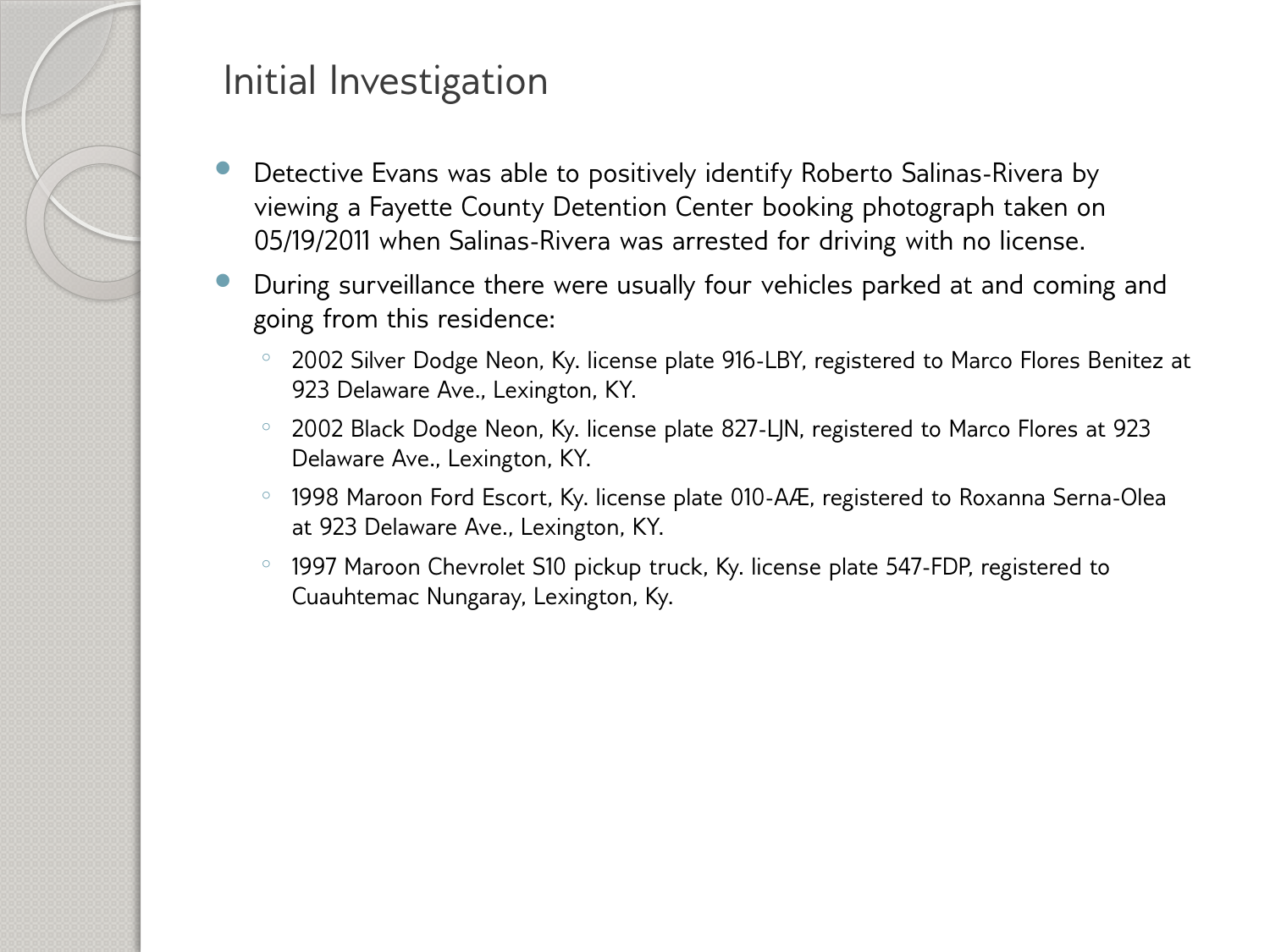

# Initial Investigation
Detective Evans was able to positively identify Roberto Salinas-Rivera by viewing a Fayette County Detention Center booking photograph taken on 05/19/2011 when Salinas-Rivera was arrested for driving with no license.
During surveillance there were usually four vehicles parked at and coming and going from this residence:
2002 Silver Dodge Neon, Ky. license plate 916-LBY, registered to Marco Flores Benitez at 923 Delaware Ave., Lexington, KY.
2002 Black Dodge Neon, Ky. license plate 827-LJN, registered to Marco Flores at 923 Delaware Ave., Lexington, KY.
1998 Maroon Ford Escort, Ky. license plate 010-AAE, registered to Roxanna Serna-Olea at 923 Delaware Ave., Lexington, KY.
1997 Maroon Chevrolet S10 pickup truck, Ky. license plate 547-FDP, registered to Cuauhtemac Nungaray, Lexington, Ky.